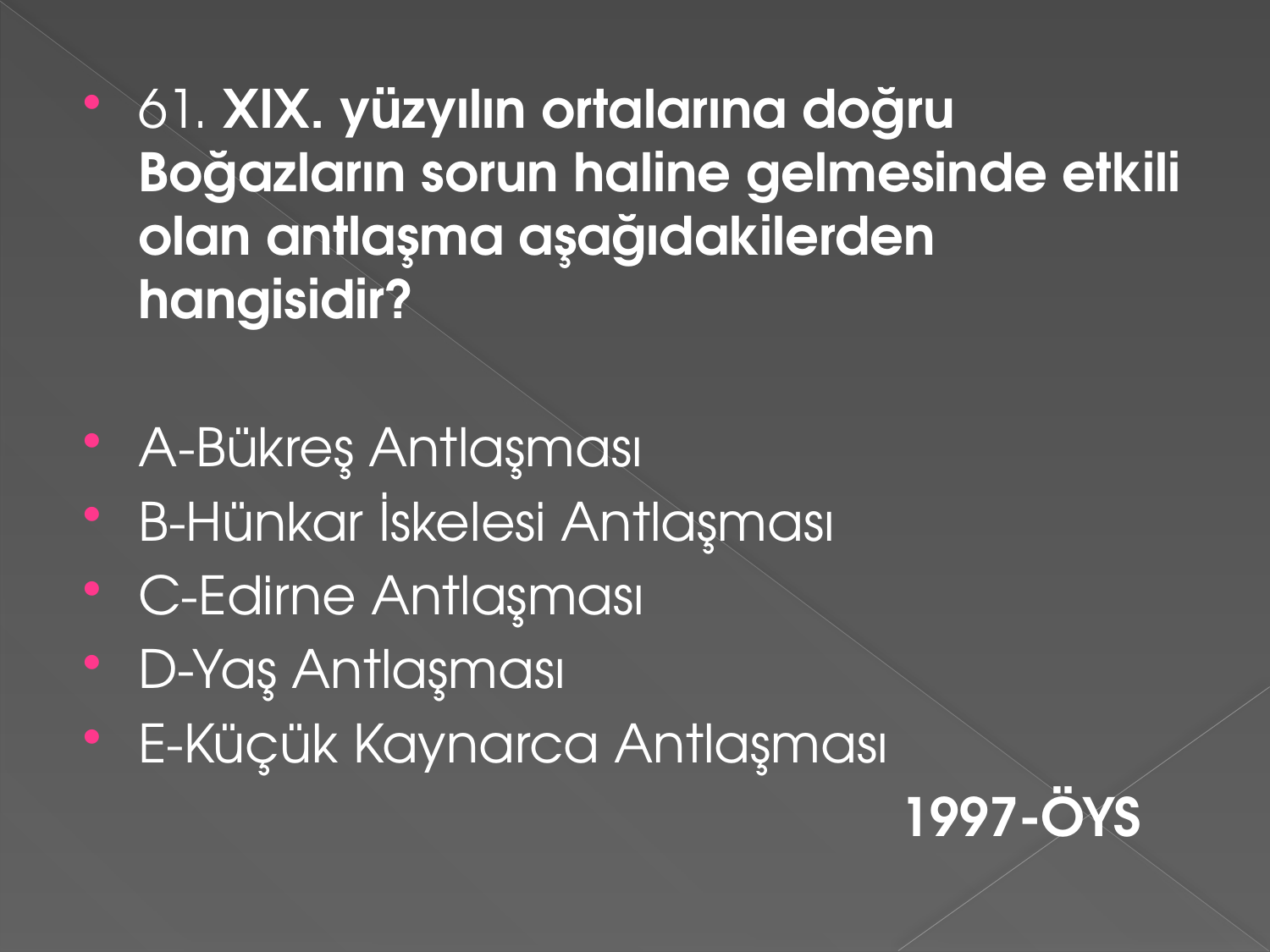

61. XIX. yüzyılın ortalarına doğru Boğazların sorun haline gelmesinde etkili olan antlaşma aşağıdakilerden hangisidir?

A-Bükreş Antlaşması
B-Hünkar İskelesi Antlaşması
C-Edirne Antlaşması
D-Yaş Antlaşması
E-Küçük Kaynarca Antlaşması
							1997-ÖYS